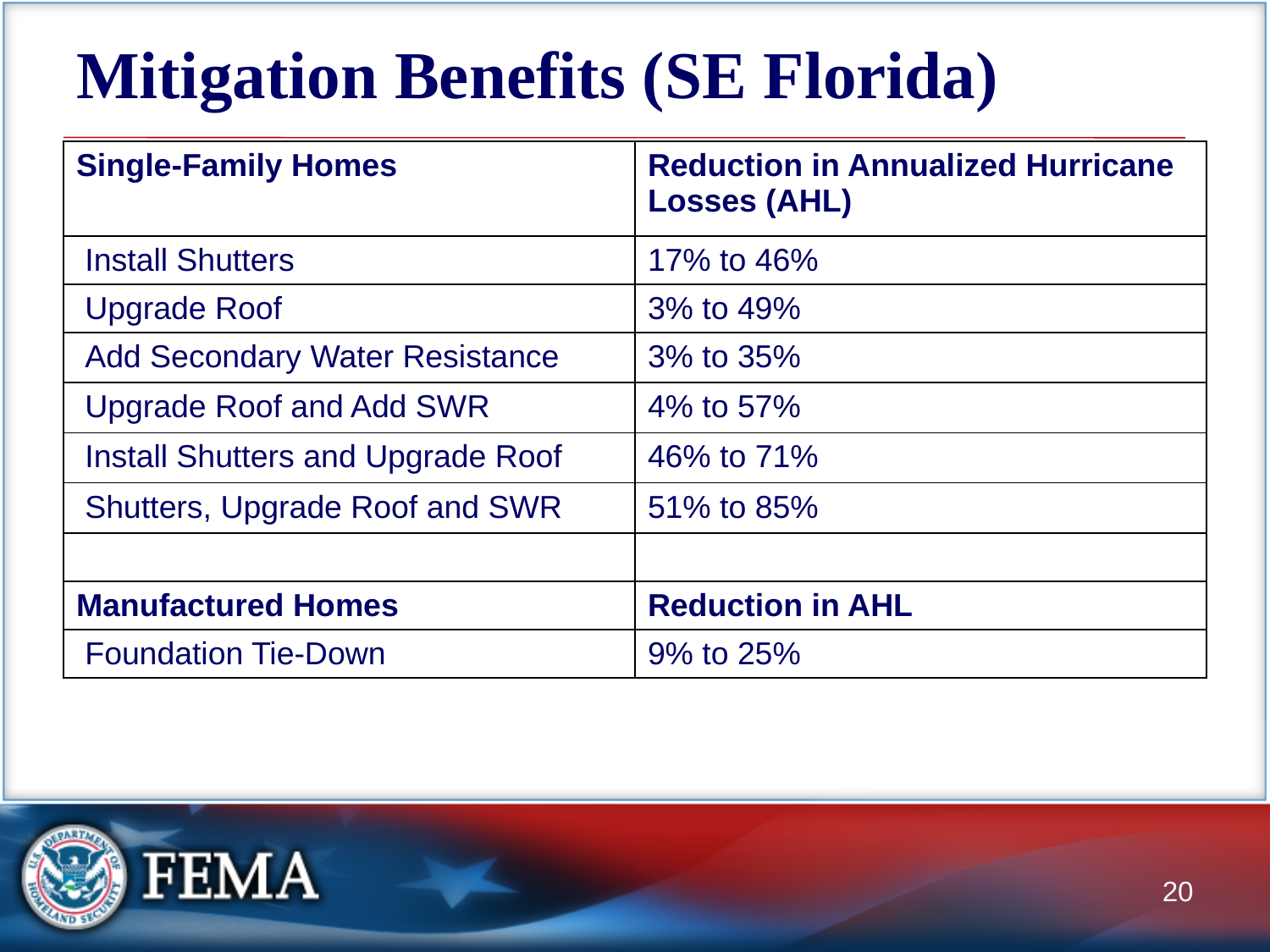

# Mitigation Benefits (SE Florida)
| Single-Family Homes | Reduction in Annualized Hurricane Losses (AHL) |
| --- | --- |
| Install Shutters | 17% to 46% |
| Upgrade Roof | 3% to 49% |
| Add Secondary Water Resistance | 3% to 35% |
| Upgrade Roof and Add SWR | 4% to 57% |
| Install Shutters and Upgrade Roof | 46% to 71% |
| Shutters, Upgrade Roof and SWR | 51% to 85% |
|  |  |
| Manufactured Homes | Reduction in AHL |
| Foundation Tie-Down | 9% to 25% |
20